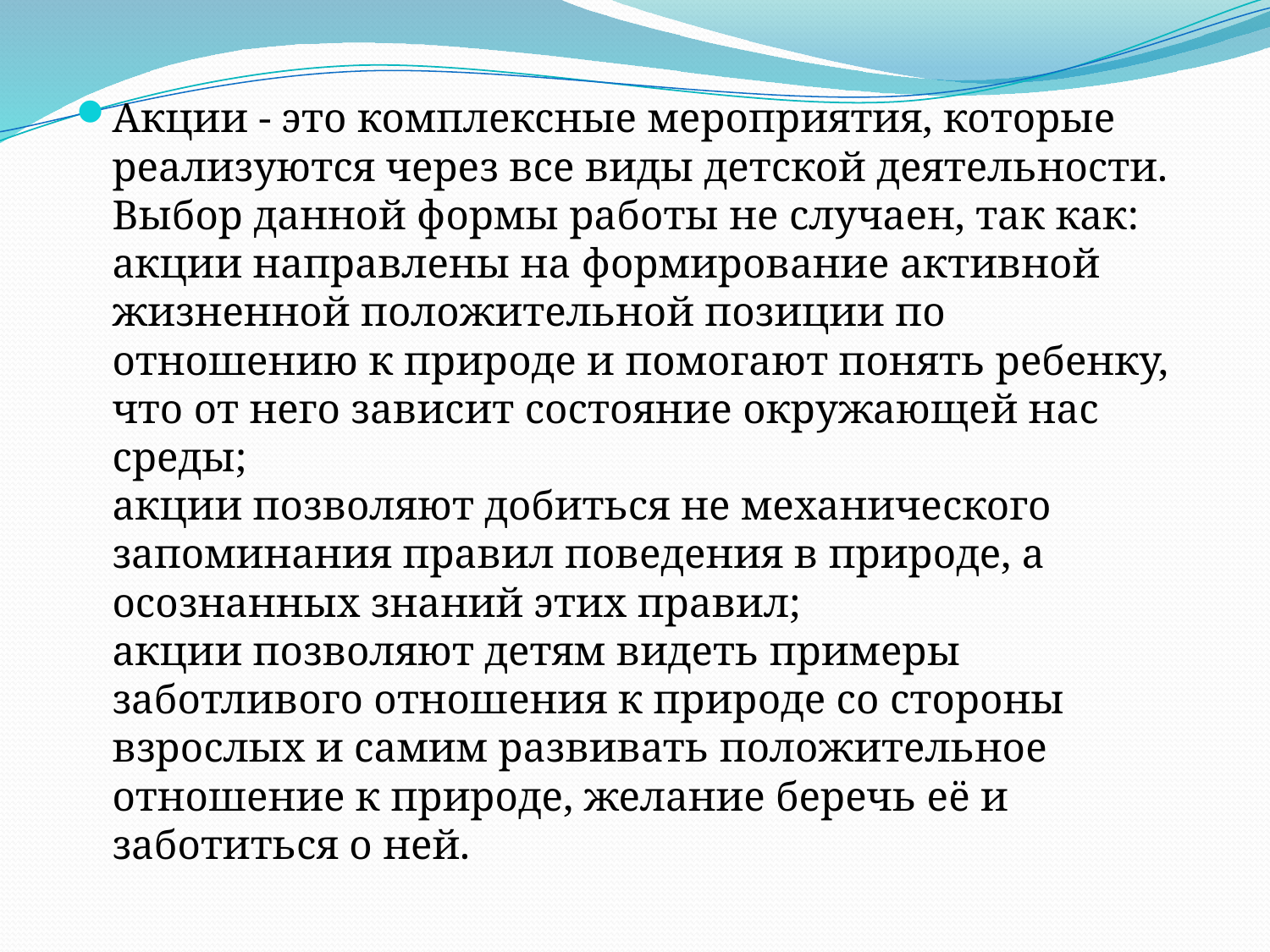

Акции - это комплексные мероприятия, которые реализуются через все виды детской деятельности. Выбор данной формы работы не случаен, так как:
акции направлены на формирование активной жизненной положительной позиции по отношению к природе и помогают понять ребенку, что от него зависит состояние окружающей нас среды;
акции позволяют добиться не механического запоминания правил поведения в природе, а осознанных знаний этих правил;
акции позволяют детям видеть примеры заботливого отношения к природе со стороны взрослых и самим развивать положительное отношение к природе, желание беречь её и заботиться о ней.
#